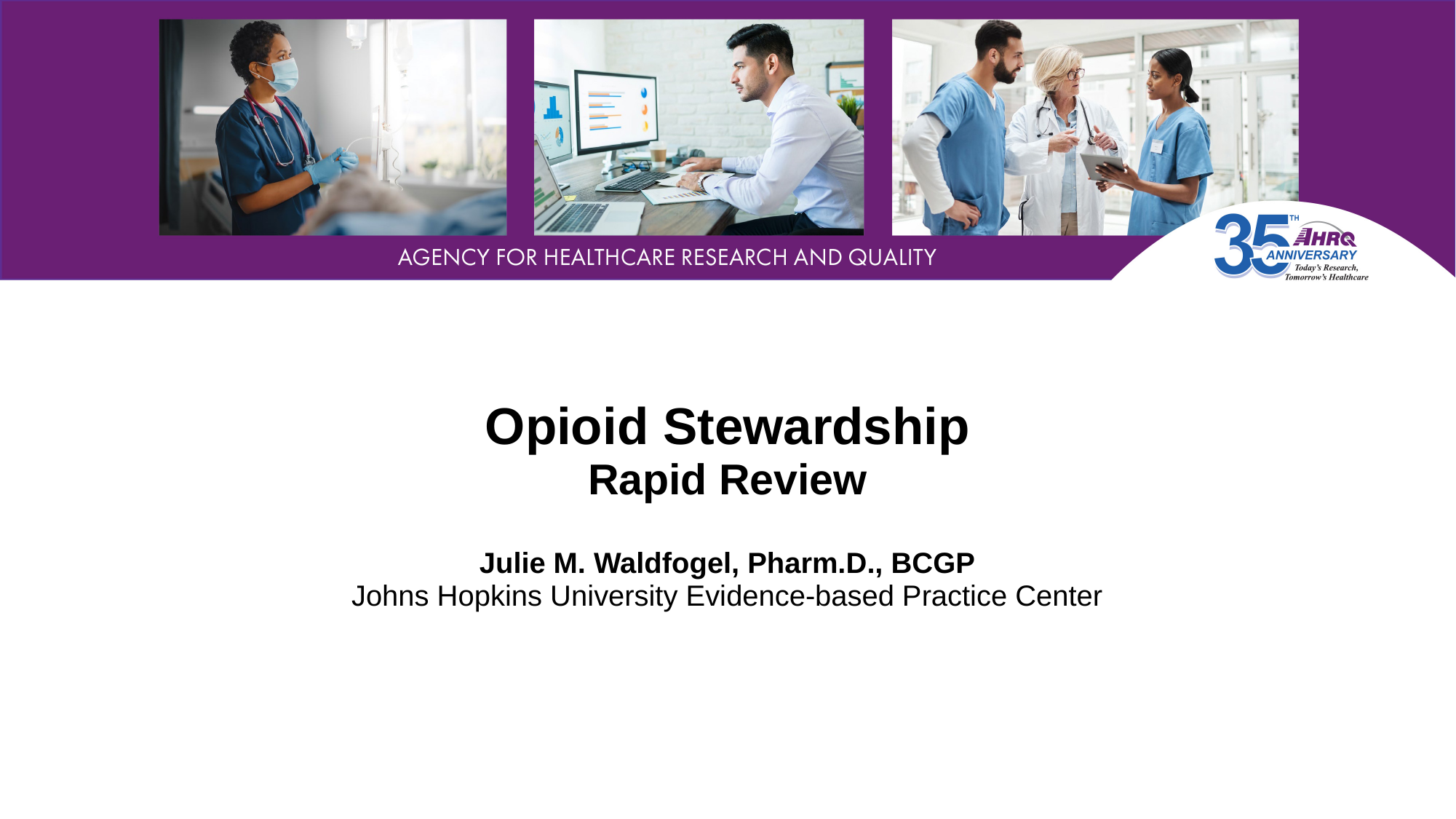

# Opioid Stewardship Rapid Review Julie M. Waldfogel, Pharm.D., BCGP Johns Hopkins University Evidence-based Practice Center